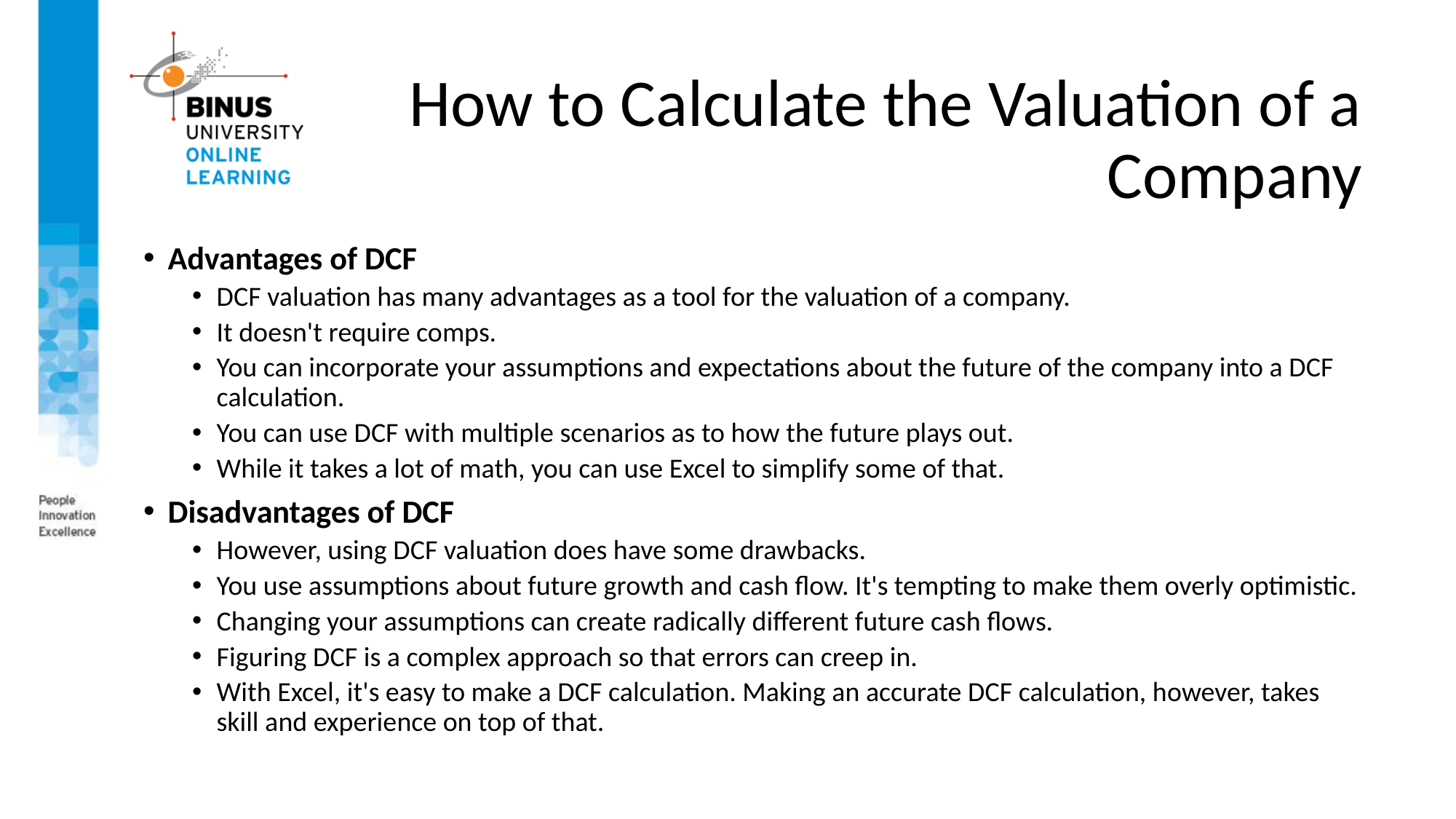

How to Calculate the Valuation of a Company
Advantages of DCF
DCF valuation has many advantages as a tool for the valuation of a company.
It doesn't require comps.
You can incorporate your assumptions and expectations about the future of the company into a DCF calculation.
You can use DCF with multiple scenarios as to how the future plays out.
While it takes a lot of math, you can use Excel to simplify some of that.
Disadvantages of DCF
However, using DCF valuation does have some drawbacks.
You use assumptions about future growth and cash flow. It's tempting to make them overly optimistic.
Changing your assumptions can create radically different future cash flows.
Figuring DCF is a complex approach so that errors can creep in.
With Excel, it's easy to make a DCF calculation. Making an accurate DCF calculation, however, takes skill and experience on top of that.